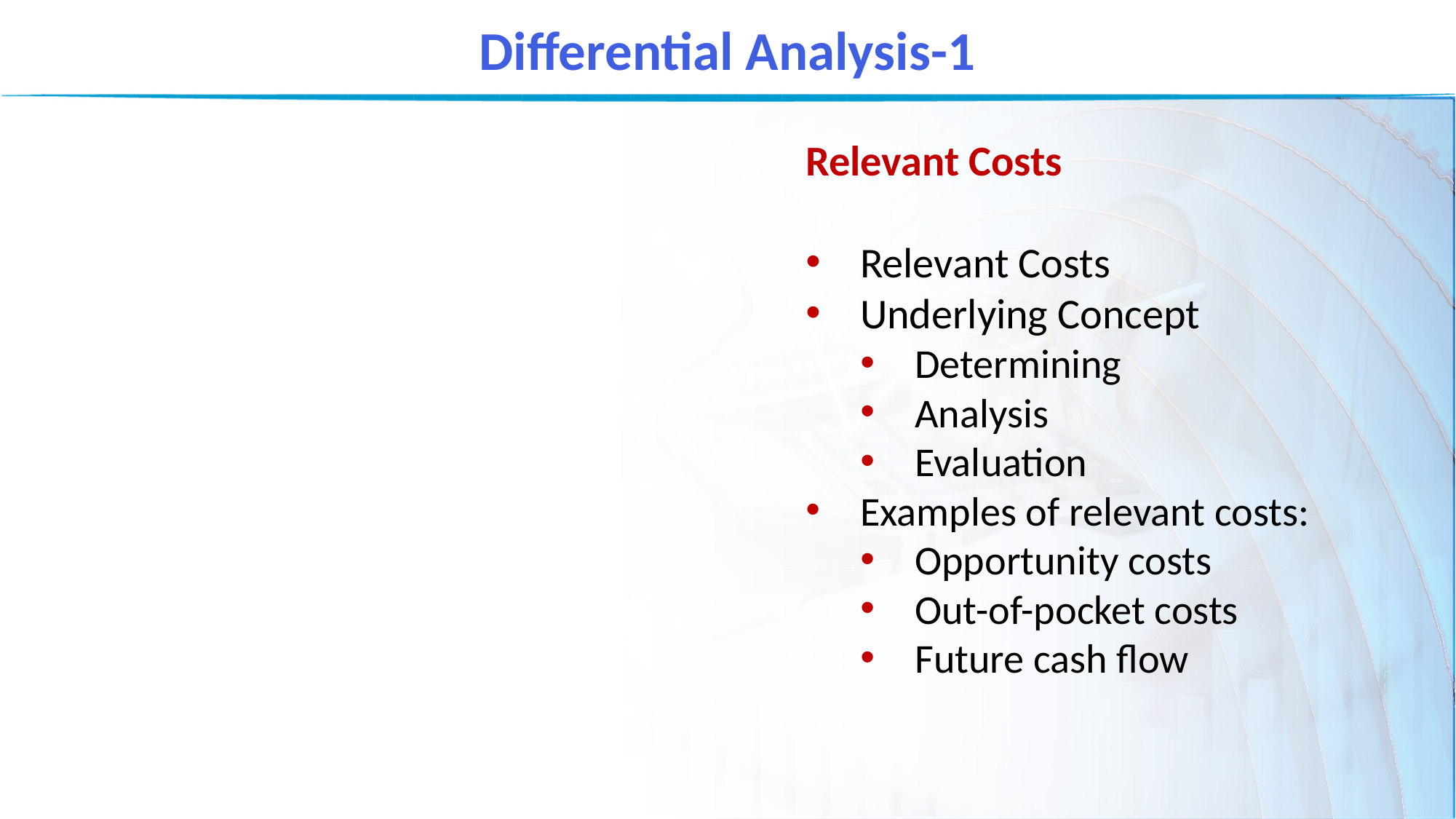

Differential Analysis-1
Relevant Costs

Relevant Costs
Underlying Concept
Determining
Analysis
Evaluation
Examples of relevant costs:
Opportunity costs
Out-of-pocket costs
Future cash flow